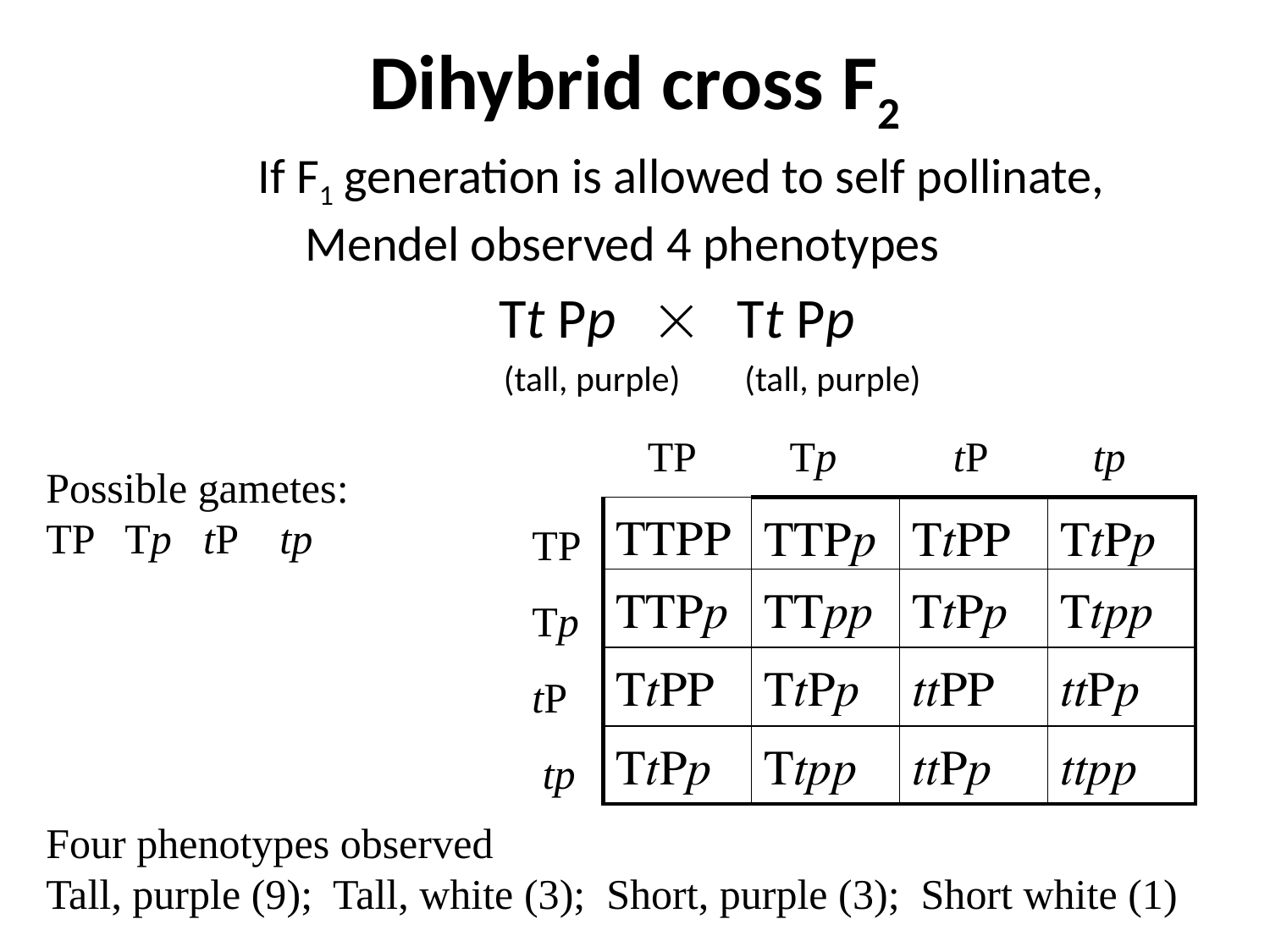

# Dihybrid cross F2
If F1 generation is allowed to self pollinate, Mendel observed 4 phenotypes
                   Tt Pp   ×   Tt Pp
      (tall, purple)        (tall, purple)

TP         Tp           tP          tp
Possible gametes:
TP   Tp   tP    tp

Four phenotypes observed
Tall, purple (9);  Tall, white (3);  Short, purple (3);  Short white (1)
TP
Tp
tP
 tp
| TTPP | TTPp | TtPP | TtPp |
| --- | --- | --- | --- |
| TTPp | TTpp | TtPp | Ttpp |
| TtPP | TtPp | ttPP | ttPp |
| TtPp | Ttpp | ttPp | ttpp |